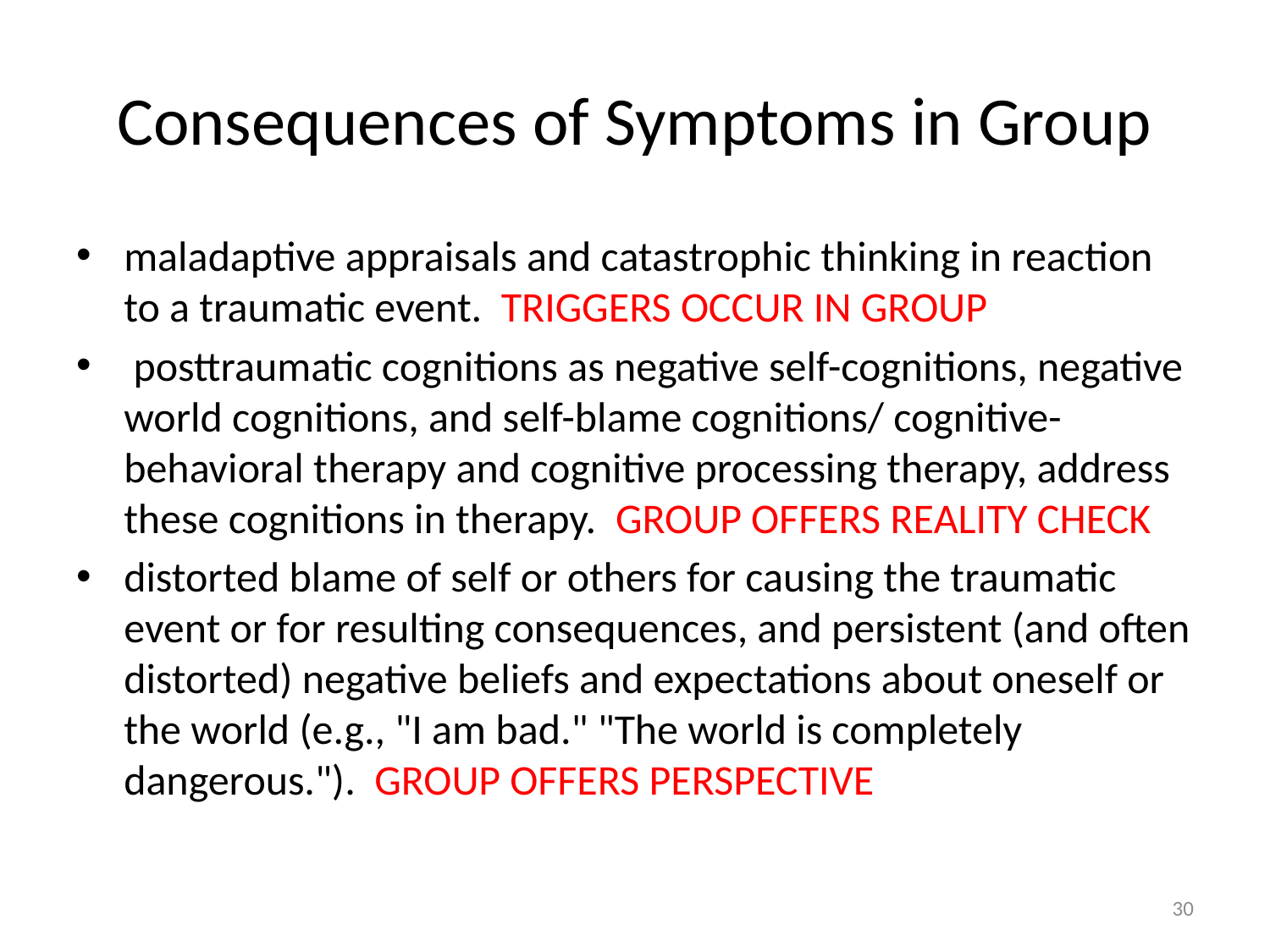

# Consequences of Symptoms in Group
maladaptive appraisals and catastrophic thinking in reaction to a traumatic event.  TRIGGERS OCCUR IN GROUP
 posttraumatic cognitions as negative self-cognitions, negative world cognitions, and self-blame cognitions/ cognitive-behavioral therapy and cognitive processing therapy, address these cognitions in therapy.  GROUP OFFERS REALITY CHECK
distorted blame of self or others for causing the traumatic event or for resulting consequences, and persistent (and often distorted) negative beliefs and expectations about oneself or the world (e.g., "I am bad." "The world is completely dangerous.").  GROUP OFFERS PERSPECTIVE

30